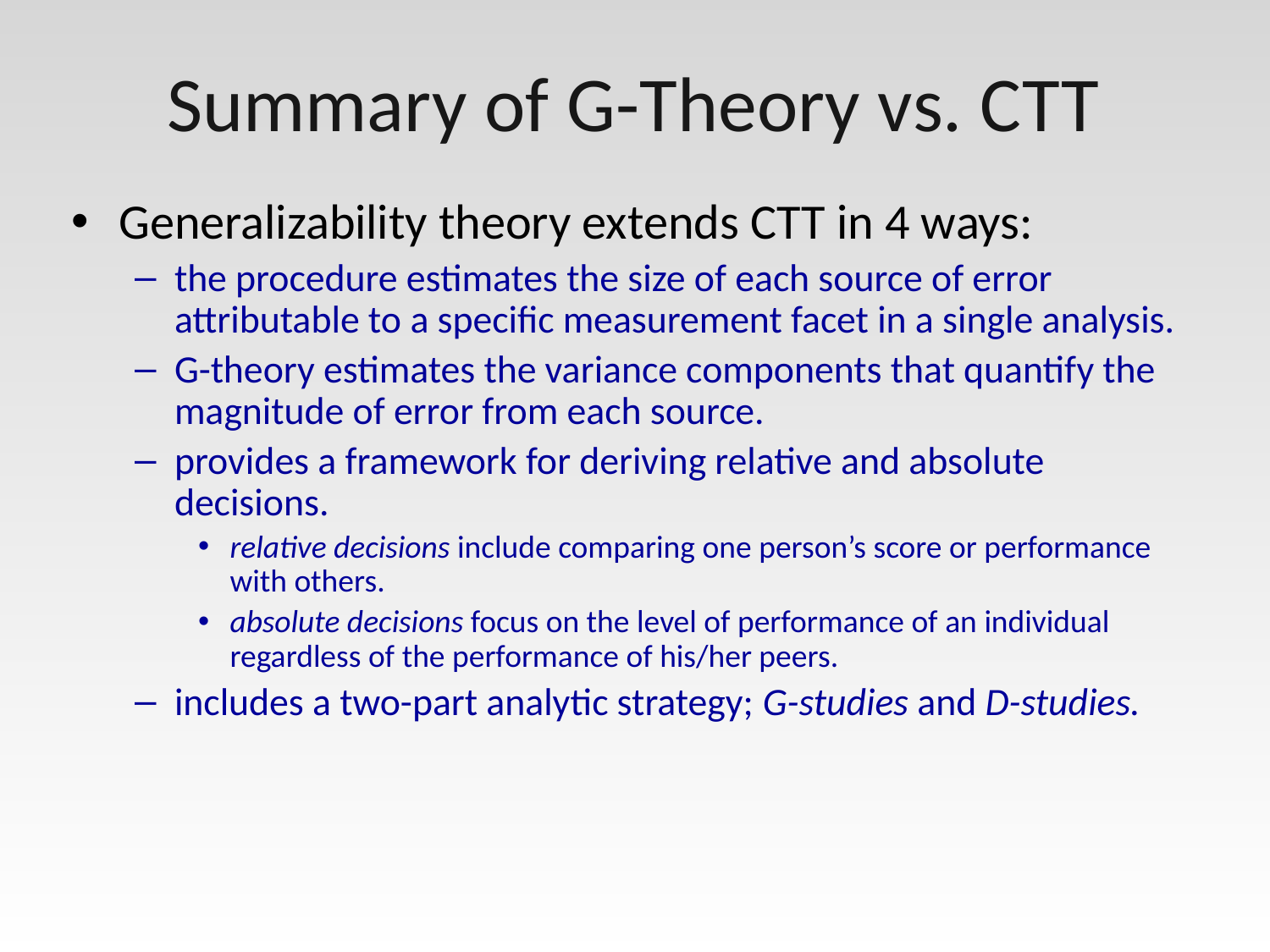

# Summary of G-Theory vs. CTT
Generalizability theory extends CTT in 4 ways:
the procedure estimates the size of each source of error attributable to a specific measurement facet in a single analysis.
G-theory estimates the variance components that quantify the magnitude of error from each source.
provides a framework for deriving relative and absolute decisions.
relative decisions include comparing one person’s score or performance with others.
absolute decisions focus on the level of performance of an individual regardless of the performance of his/her peers.
includes a two-part analytic strategy; G-studies and D-studies.